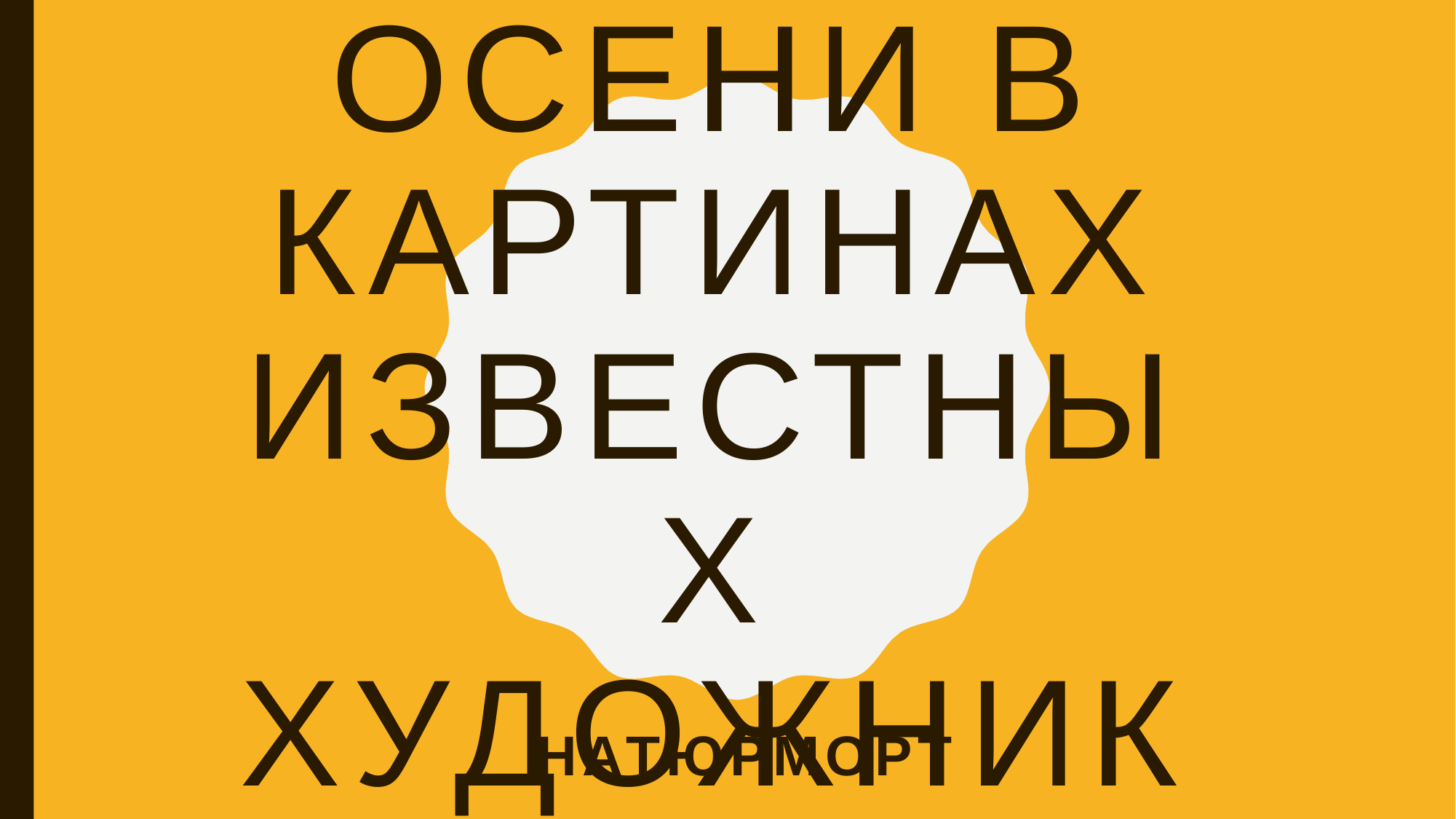

# Дары осени в картинах известных художников
Натюрморт